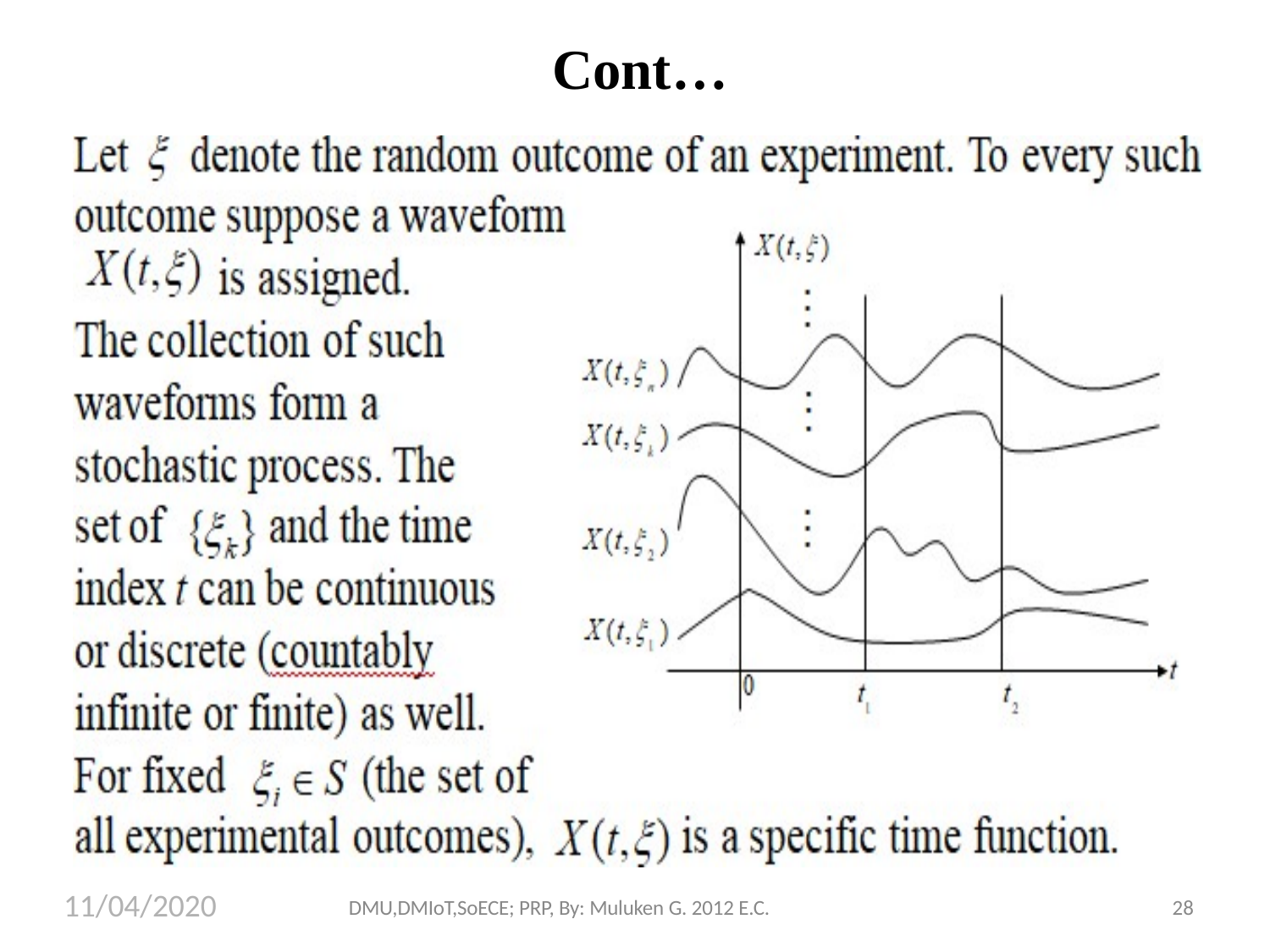

# Cont…

11/04/2020
DMU,DMIoT,SoECE; PRP, By: Muluken G. 2012 E.C.
28